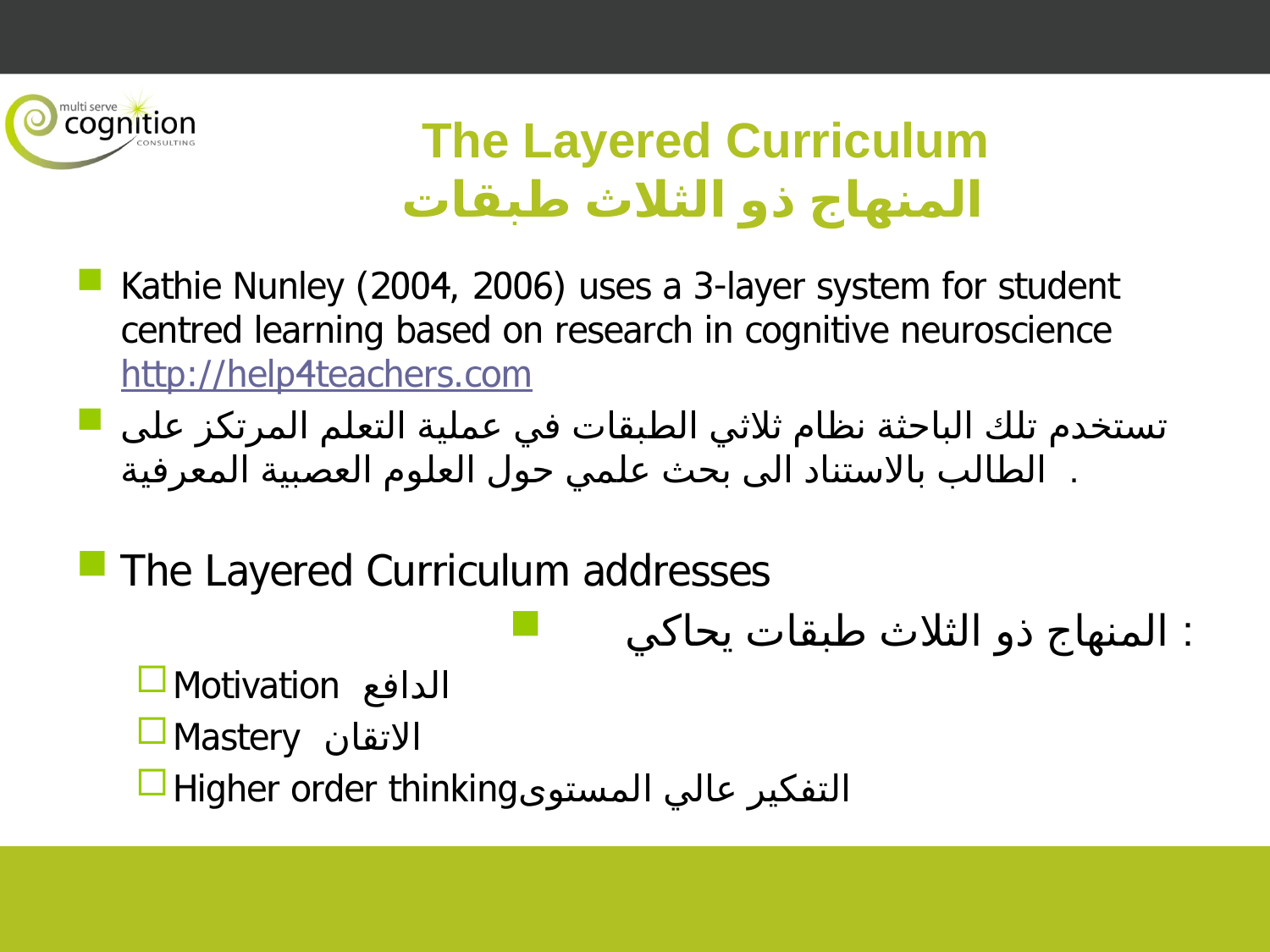

# The Layered Curriculum المنهاج ذو الثلاث طبقات
Kathie Nunley (2004, 2006) uses a 3-layer system for student centred learning based on research in cognitive neuroscience http://help4teachers.com
تستخدم تلك الباحثة نظام ثلاثي الطبقات في عملية التعلم المرتكز على الطالب بالاستناد الى بحث علمي حول العلوم العصبية المعرفية  .
The Layered Curriculum addresses
المنهاج ذو الثلاث طبقات يحاكي :
Motivation  الدافع
Mastery  الاتقان
Higher order thinkingالتفكير عالي المستوى